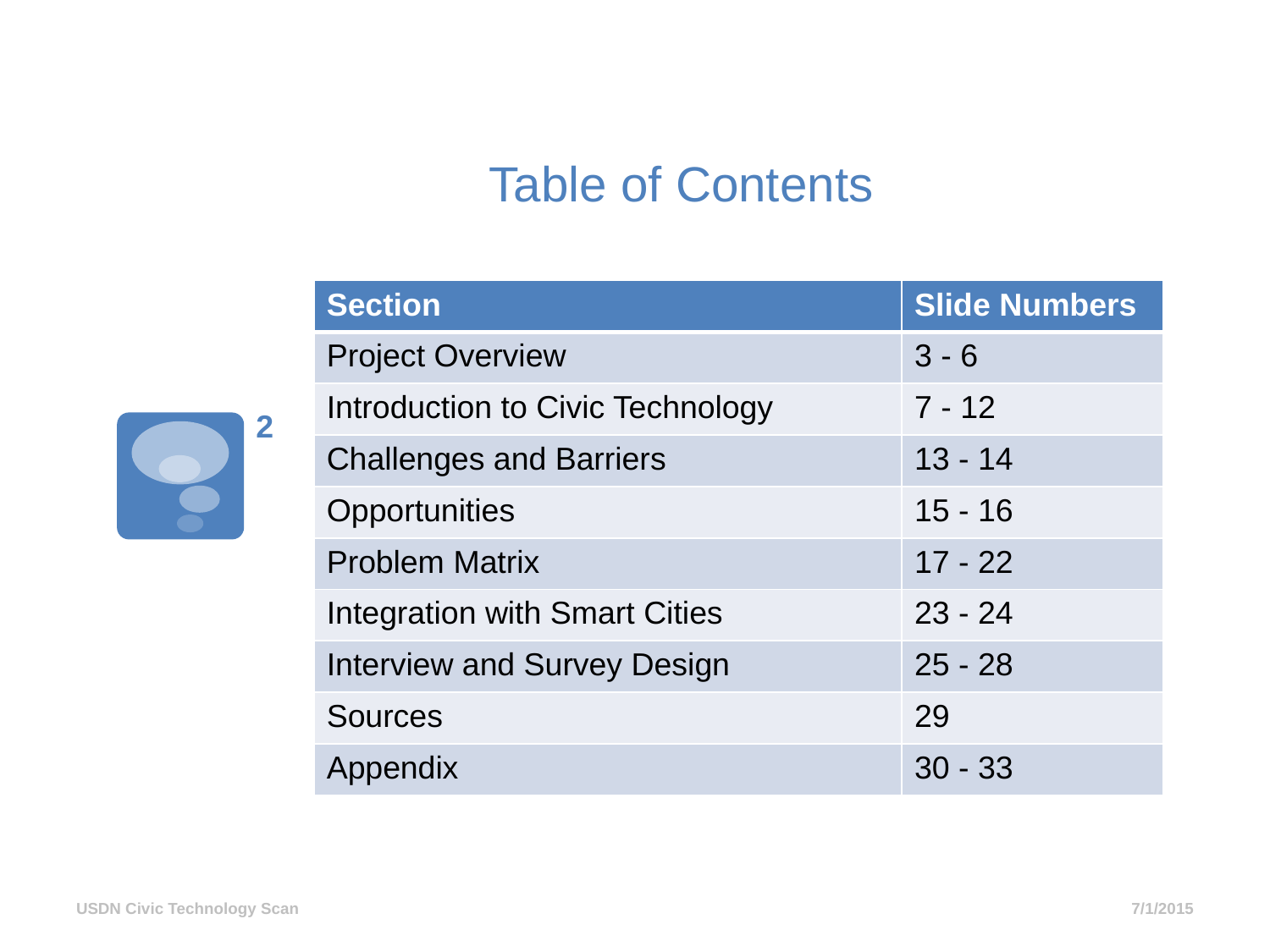

# Table of Contents
| Section | Slide Numbers |
| --- | --- |
| Project Overview | 3 - 6 |
| Introduction to Civic Technology | 7 - 12 |
| Challenges and Barriers | 13 - 14 |
| Opportunities | 15 - 16 |
| Problem Matrix | 17 - 22 |
| Integration with Smart Cities | 23 - 24 |
| Interview and Survey Design | 25 - 28 |
| Sources | 29 |
| Appendix | 30 - 33 |
2
USDN Civic Technology Scan
7/1/2015